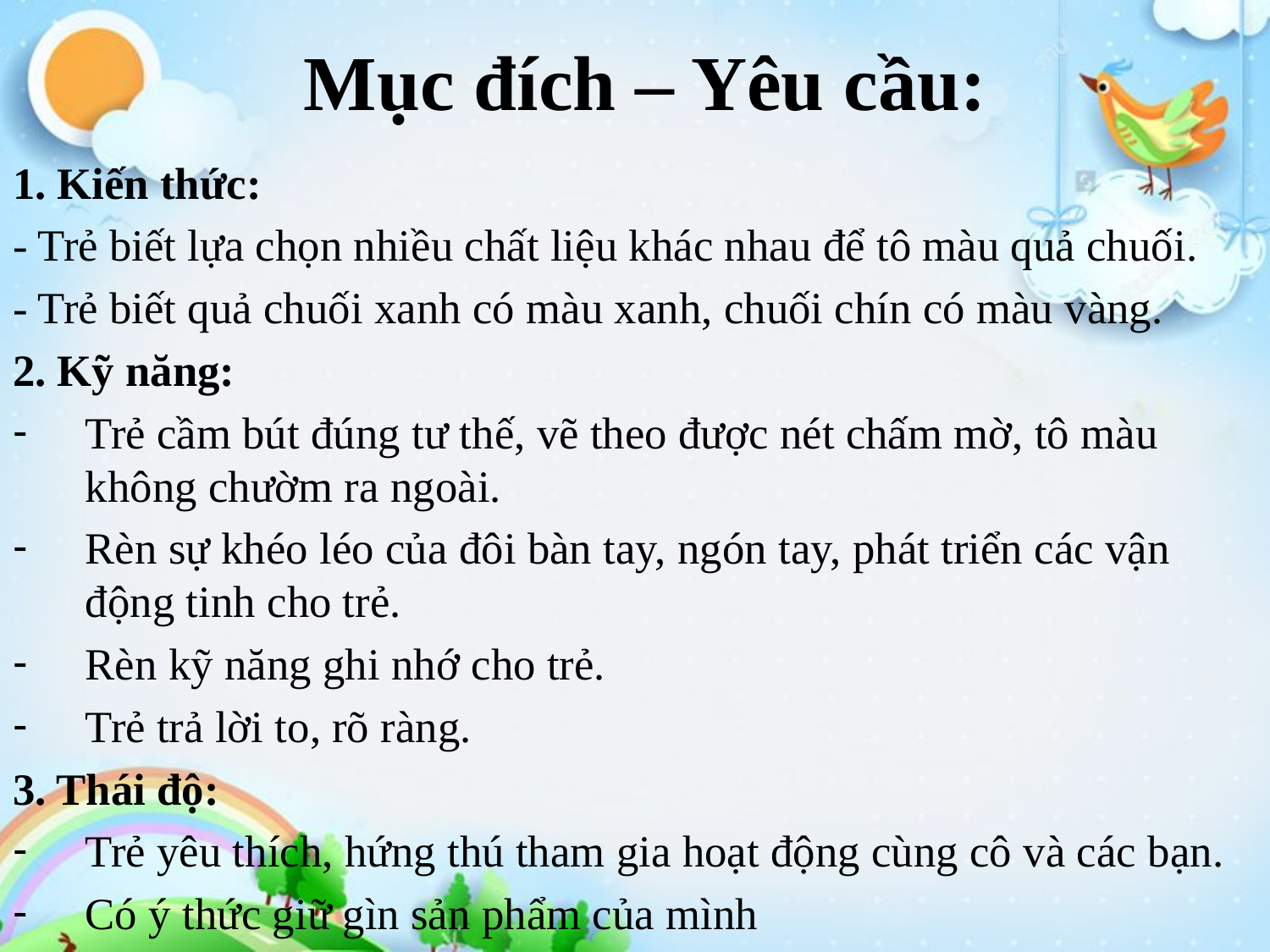

# Mục đích – Yêu cầu:
1. Kiến thức:
- Trẻ biết lựa chọn nhiều chất liệu khác nhau để tô màu quả chuối.
- Trẻ biết quả chuối xanh có màu xanh, chuối chín có màu vàng.
2. Kỹ năng:
Trẻ cầm bút đúng tư thế, vẽ theo được nét chấm mờ, tô màu không chườm ra ngoài.
Rèn sự khéo léo của đôi bàn tay, ngón tay, phát triển các vận động tinh cho trẻ.
Rèn kỹ năng ghi nhớ cho trẻ.
Trẻ trả lời to, rõ ràng.
3. Thái độ:
Trẻ yêu thích, hứng thú tham gia hoạt động cùng cô và các bạn.
Có ý thức giữ gìn sản phẩm của mình